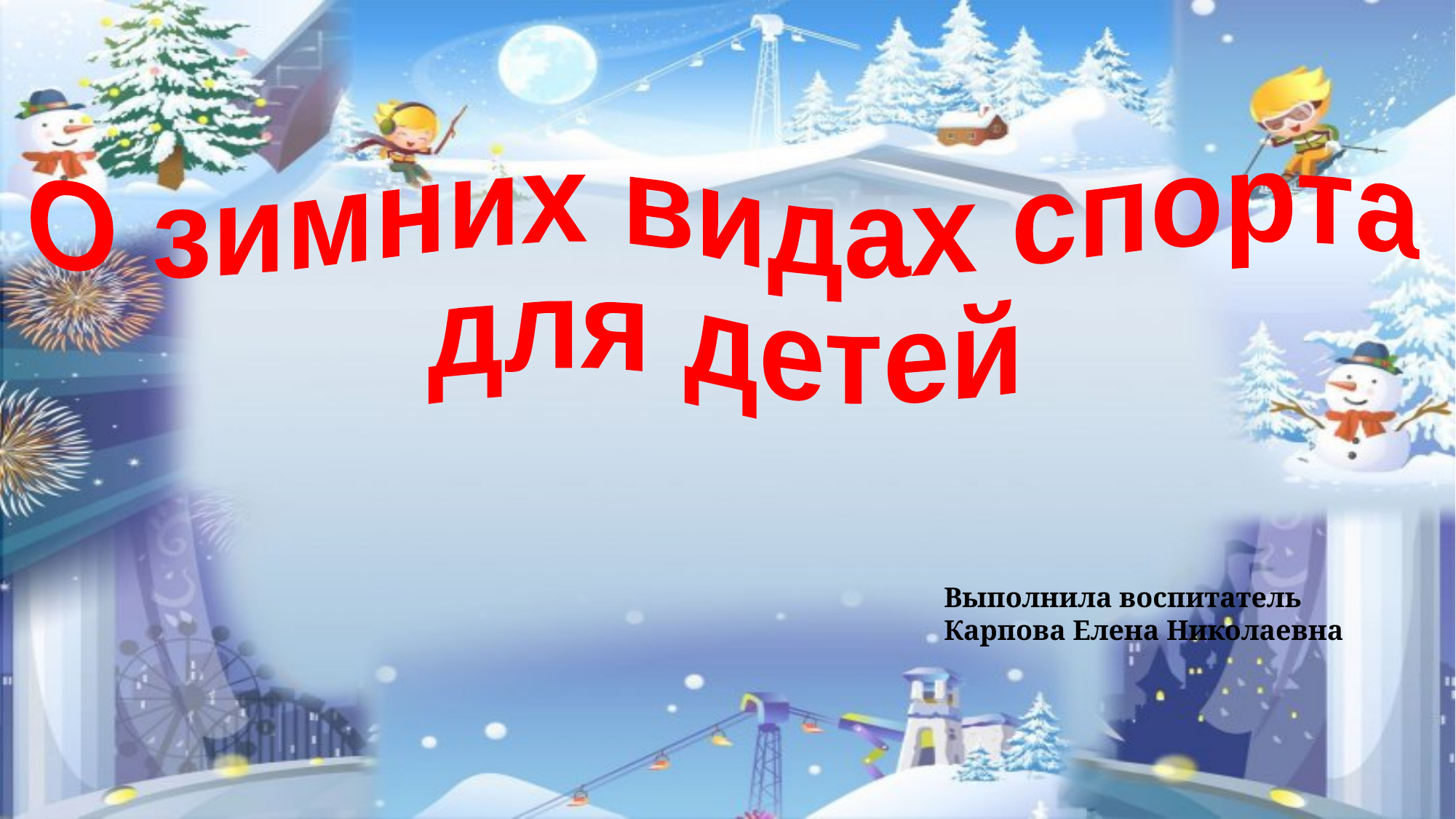

О зимних видах спорта
для детей
Выполнила воспитатель
Карпова Елена Николаевна